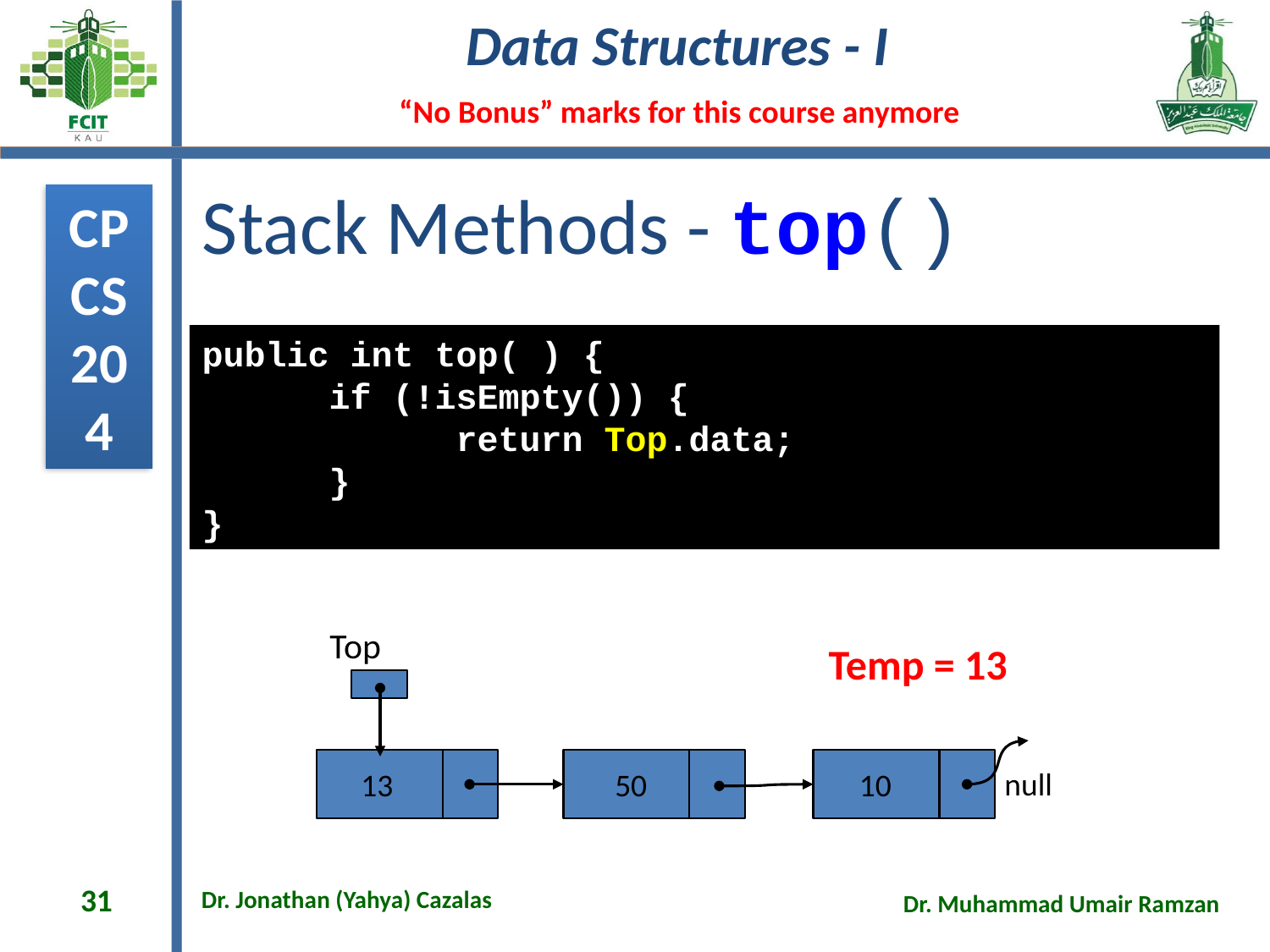

# Stack Methods - top()
public int top( ) {
	if (!isEmpty()) {
		return Top.data;
	}
}
Top
Temp = 13

null
50
10
13
31